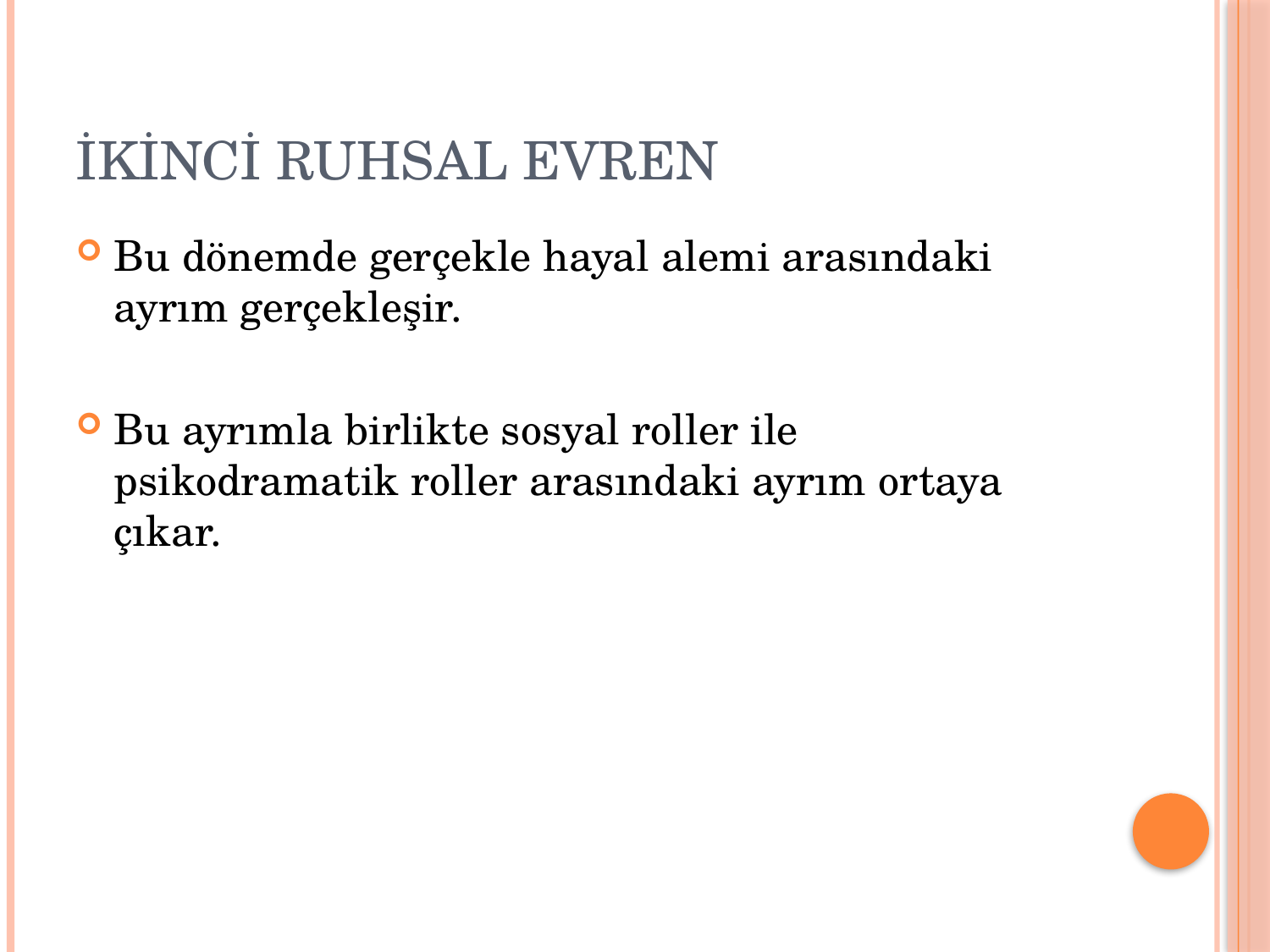

# İkinci ruhsal evren
Bu dönemde gerçekle hayal alemi arasındaki ayrım gerçekleşir.

Bu ayrımla birlikte sosyal roller ile psikodramatik roller arasındaki ayrım ortaya çıkar.